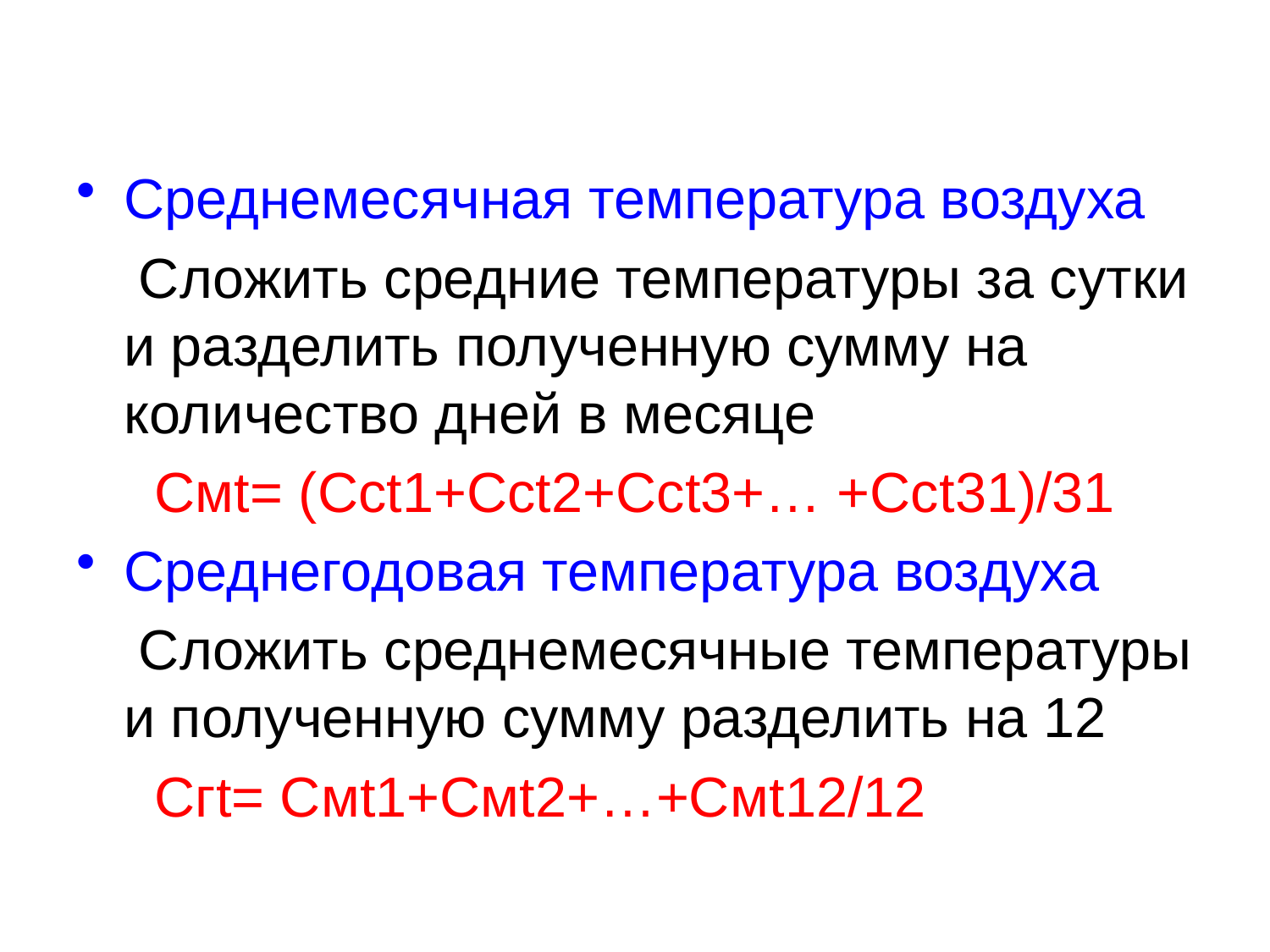

#
Среднемесячная температура воздуха
    Сложить средние температуры за сутки и разделить полученную сумму на количество дней в месяце
     Смt= (Ссt1+Ссt2+Ссt3+… +Ссt31)/31
Cреднегодовая температура воздуха
    Сложить среднемесячные температуры и полученную сумму разделить на 12
     Сгt= Смt1+Смt2+…+Смt12/12